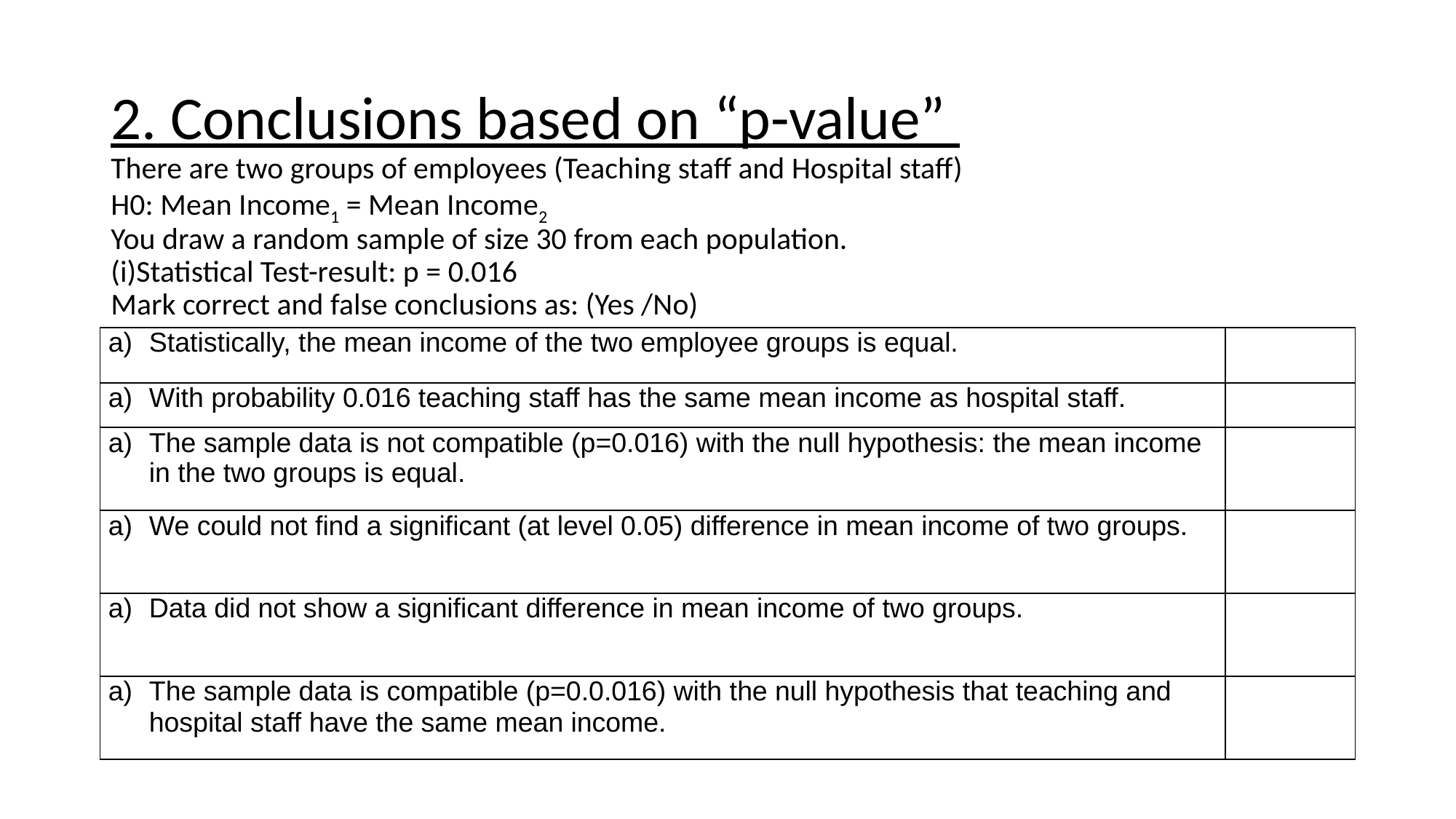

# 2. Conclusions based on “p-value” There are two groups of employees (Teaching staff and Hospital staff) H0: Mean Income1 = Mean Income2 You draw a random sample of size 30 from each population. (i)Statistical Test-result: p = 0.016 Mark correct and false conclusions as: (Yes /No)
| Statistically, the mean income of the two employee groups is equal. |  |
| --- | --- |
| With probability 0.016 teaching staff has the same mean income as hospital staff. |  |
| The sample data is not compatible (p=0.016) with the null hypothesis: the mean income in the two groups is equal. |  |
| We could not find a significant (at level 0.05) difference in mean income of two groups. |  |
| Data did not show a significant difference in mean income of two groups. |  |
| The sample data is compatible (p=0.0.016) with the null hypothesis that teaching and hospital staff have the same mean income. |  |